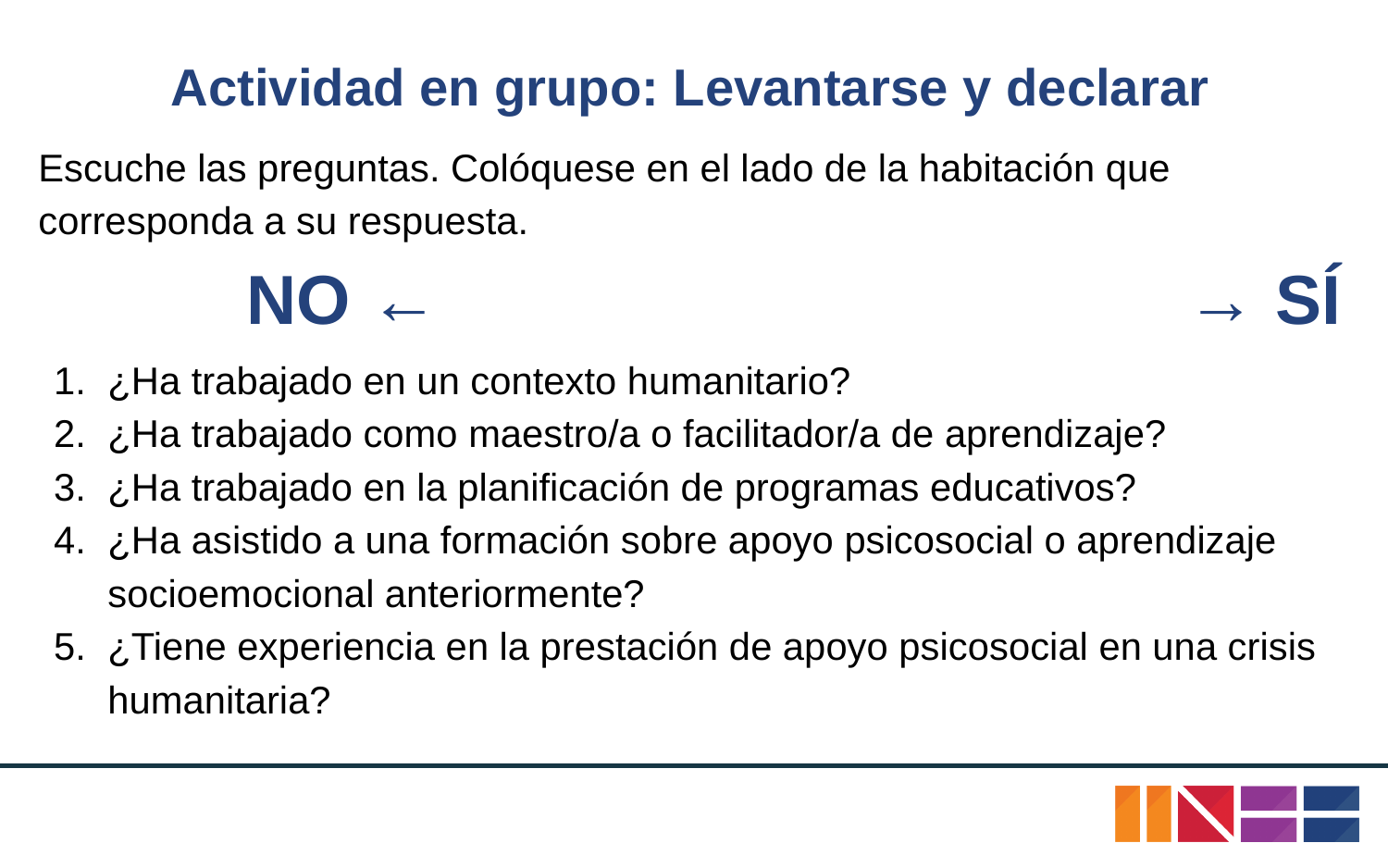

# Actividad en grupo: Levantarse y declarar
Escuche las preguntas. Colóquese en el lado de la habitación que corresponda a su respuesta.
NO ← 					  → SÍ
¿Ha trabajado en un contexto humanitario?
¿Ha trabajado como maestro/a o facilitador/a de aprendizaje?
¿Ha trabajado en la planificación de programas educativos?
¿Ha asistido a una formación sobre apoyo psicosocial o aprendizaje socioemocional anteriormente?
¿Tiene experiencia en la prestación de apoyo psicosocial en una crisis humanitaria?